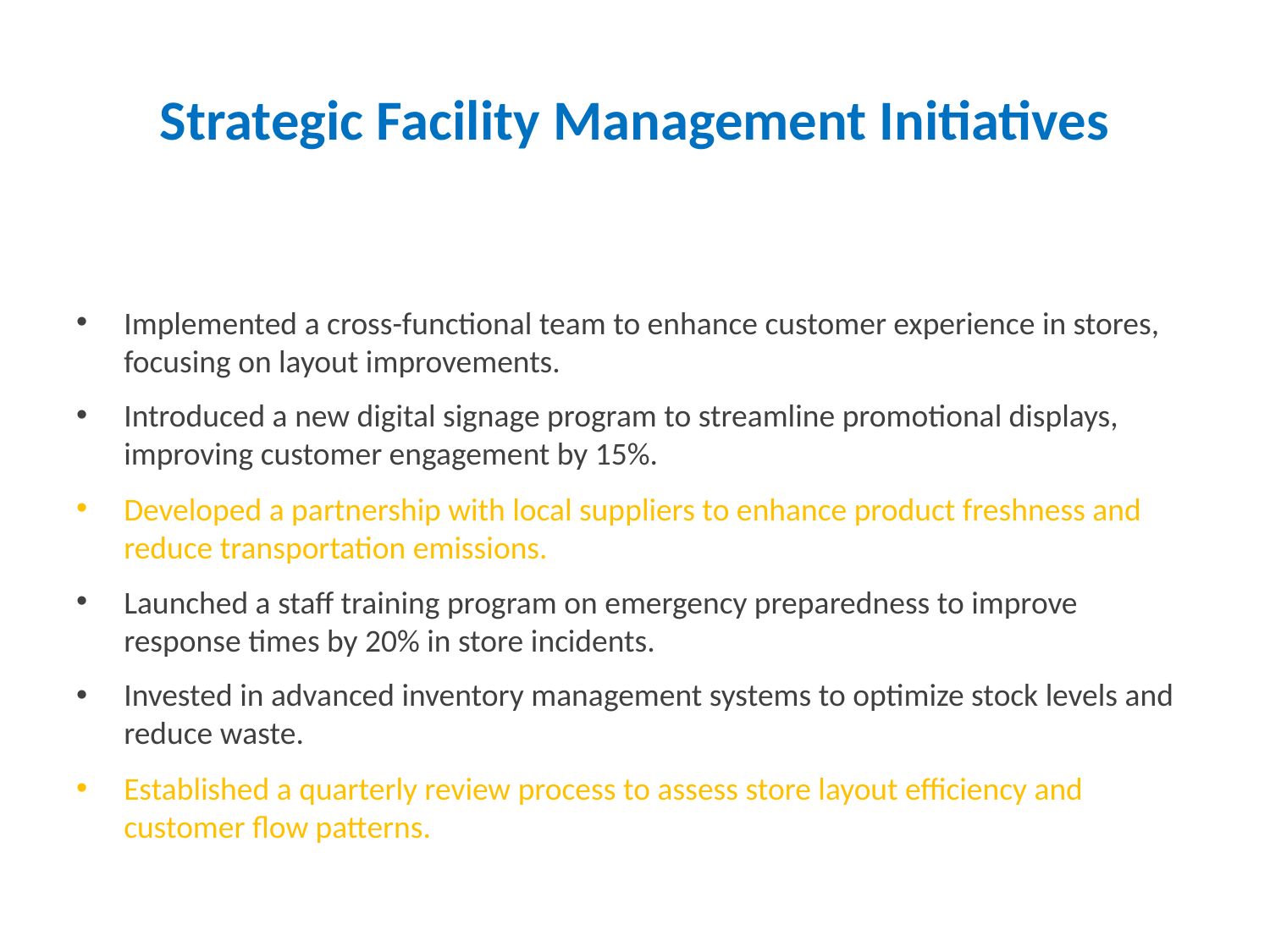

# Strategic Facility Management Initiatives

Implemented a cross-functional team to enhance customer experience in stores, focusing on layout improvements.
Introduced a new digital signage program to streamline promotional displays, improving customer engagement by 15%.
Developed a partnership with local suppliers to enhance product freshness and reduce transportation emissions.
Launched a staff training program on emergency preparedness to improve response times by 20% in store incidents.
Invested in advanced inventory management systems to optimize stock levels and reduce waste.
Established a quarterly review process to assess store layout efficiency and customer flow patterns.